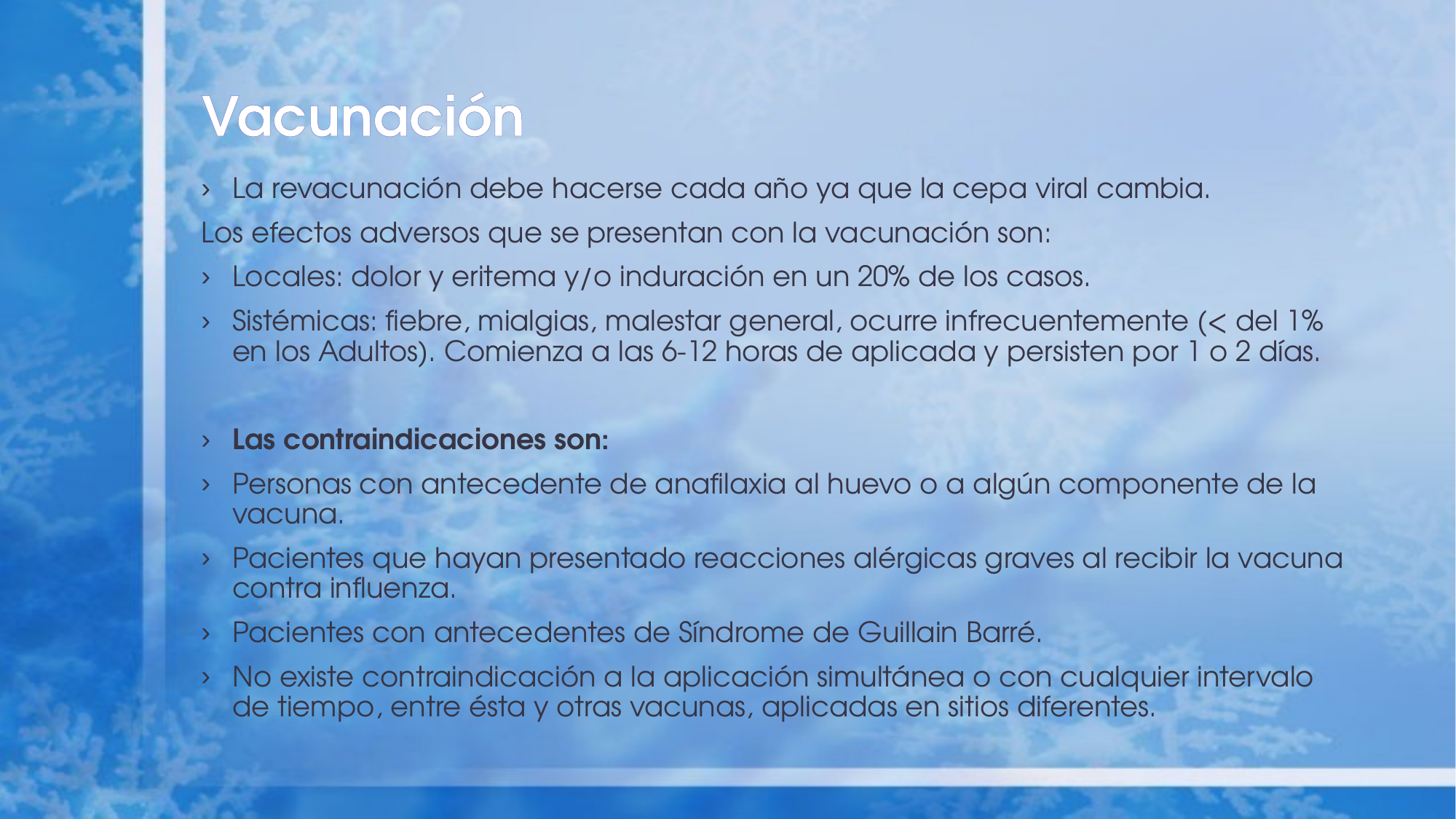

# Vacunación
La revacunación debe hacerse cada año ya que la cepa viral cambia.
Los efectos adversos que se presentan con la vacunación son:
Locales: dolor y eritema y/o induración en un 20% de los casos.
Sistémicas: fiebre, mialgias, malestar general, ocurre infrecuentemente (< del 1% en los Adultos). Comienza a las 6-12 horas de aplicada y persisten por 1 o 2 días.

Las contraindicaciones son:
Personas con antecedente de anafilaxia al huevo o a algún componente de la vacuna.
Pacientes que hayan presentado reacciones alérgicas graves al recibir la vacuna contra influenza.
Pacientes con antecedentes de Síndrome de Guillain Barré.
No existe contraindicación a la aplicación simultánea o con cualquier intervalo de tiempo, entre ésta y otras vacunas, aplicadas en sitios diferentes.